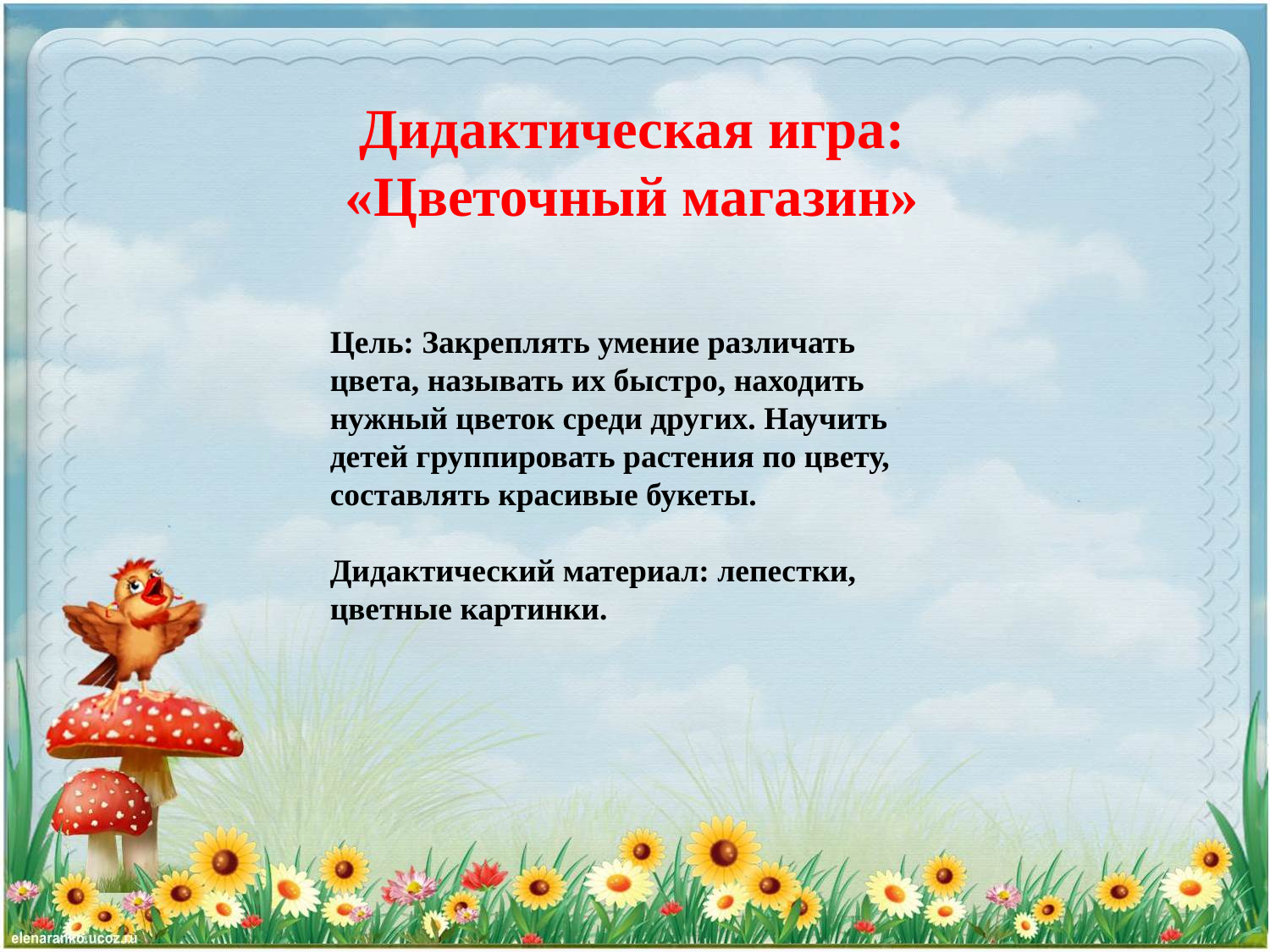

Дидактическая игра: «Цветочный магазин»

Цель: Закреплять умение различать цвета, называть их быстро, находить нужный цветок среди других. Научить детей группировать растения по цвету, составлять красивые букеты.

Дидактический материал: лепестки, цветные картинки.